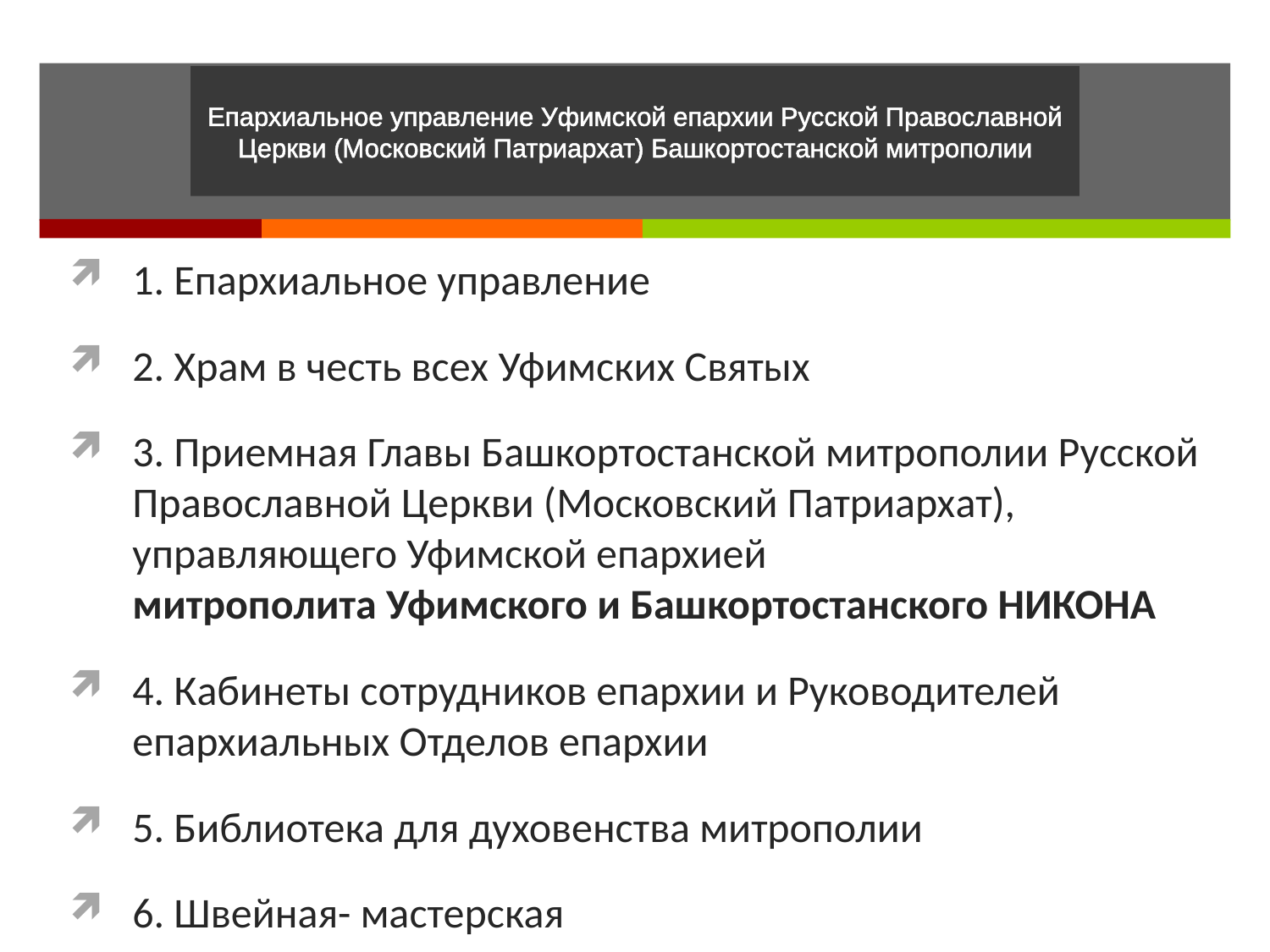

# Епархиальное управление Уфимской епархии Русской Православной Церкви (Московский Патриархат) Башкортостанской митрополии
1. Епархиальное управление
2. Храм в честь всех Уфимских Святых
3. Приемная Главы Башкортостанской митрополии Русской Православной Церкви (Московский Патриархат), управляющего Уфимской епархией                                митрополита Уфимского и Башкортостанского НИКОНА
4. Кабинеты сотрудников епархии и Руководителей епархиальных Отделов епархии
5. Библиотека для духовенства митрополии
6. Швейная- мастерская